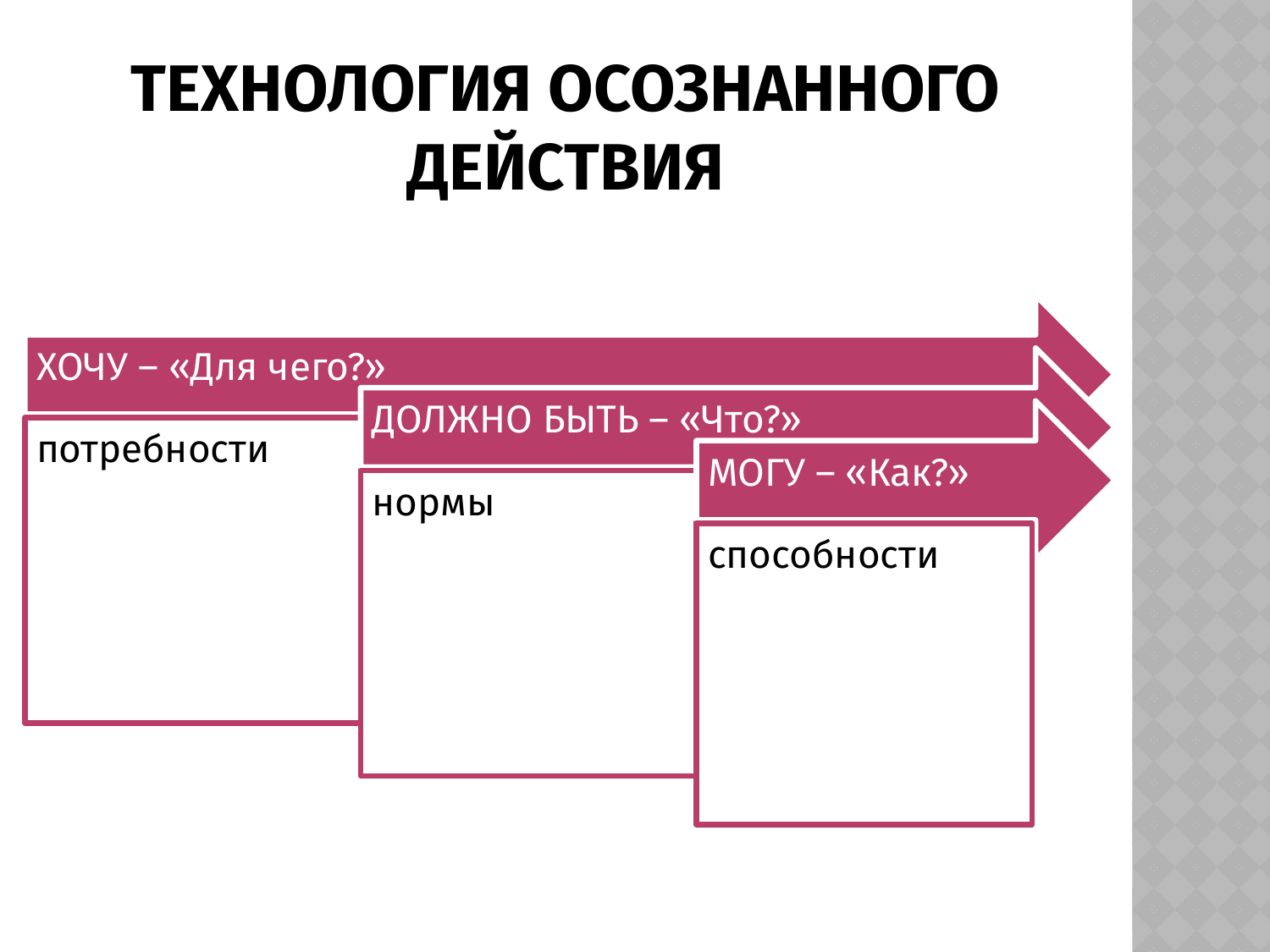

# ТЕХНОЛОГИЯ ОСОЗНАННОГО ДЕЙСТВИЯ
ХОЧУ – «Для чего?»
потребности
ДОЛЖНО БЫТЬ – «Что?»
нормы
МОГУ – «Как?»
способности